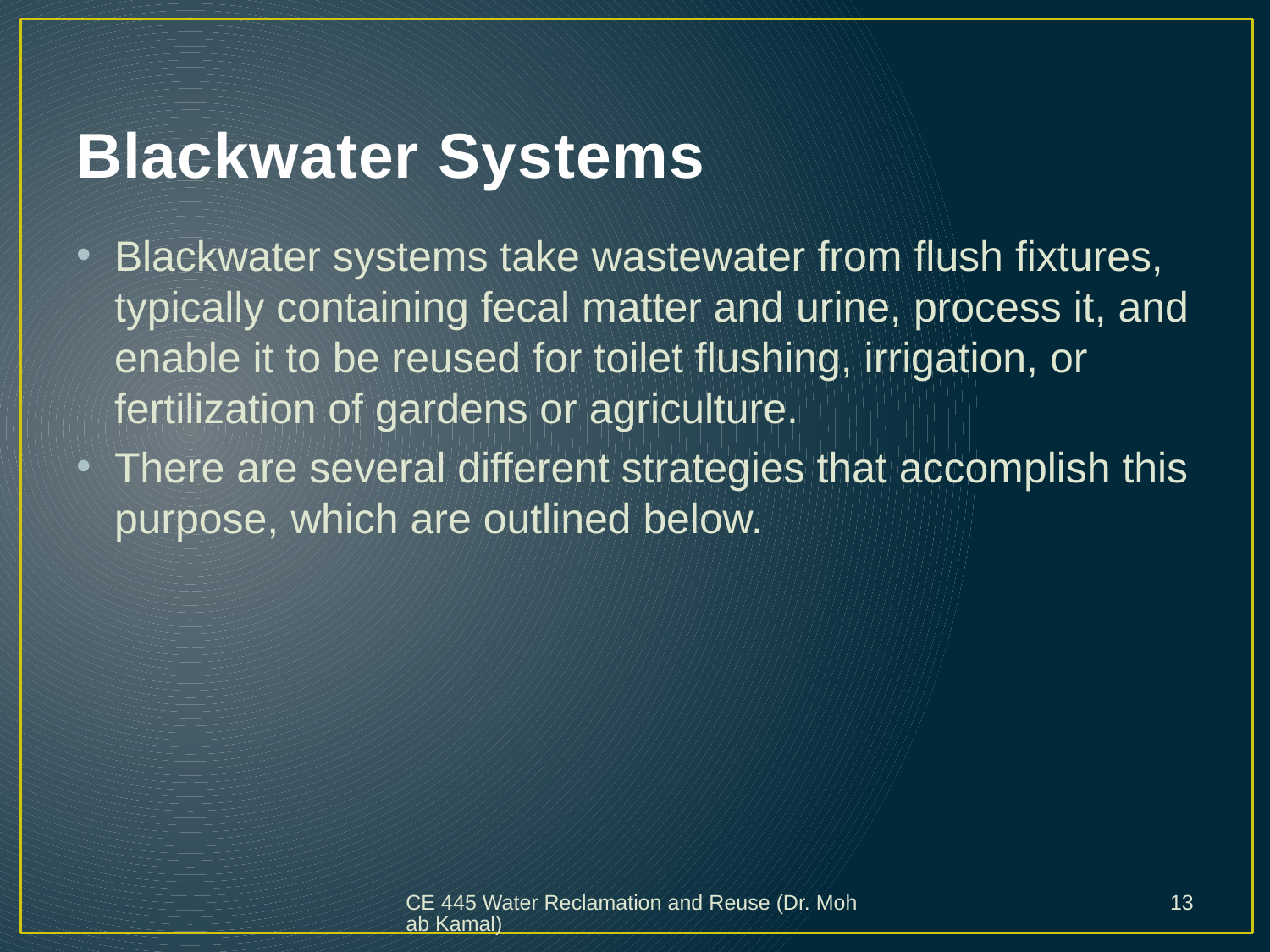

# Blackwater Systems
Blackwater systems take wastewater from flush fixtures, typically containing fecal matter and urine, process it, and enable it to be reused for toilet flushing, irrigation, or fertilization of gardens or agriculture.
There are several different strategies that accomplish this purpose, which are outlined below.

CE 445 Water Reclamation and Reuse (Dr. Mohab Kamal)
13